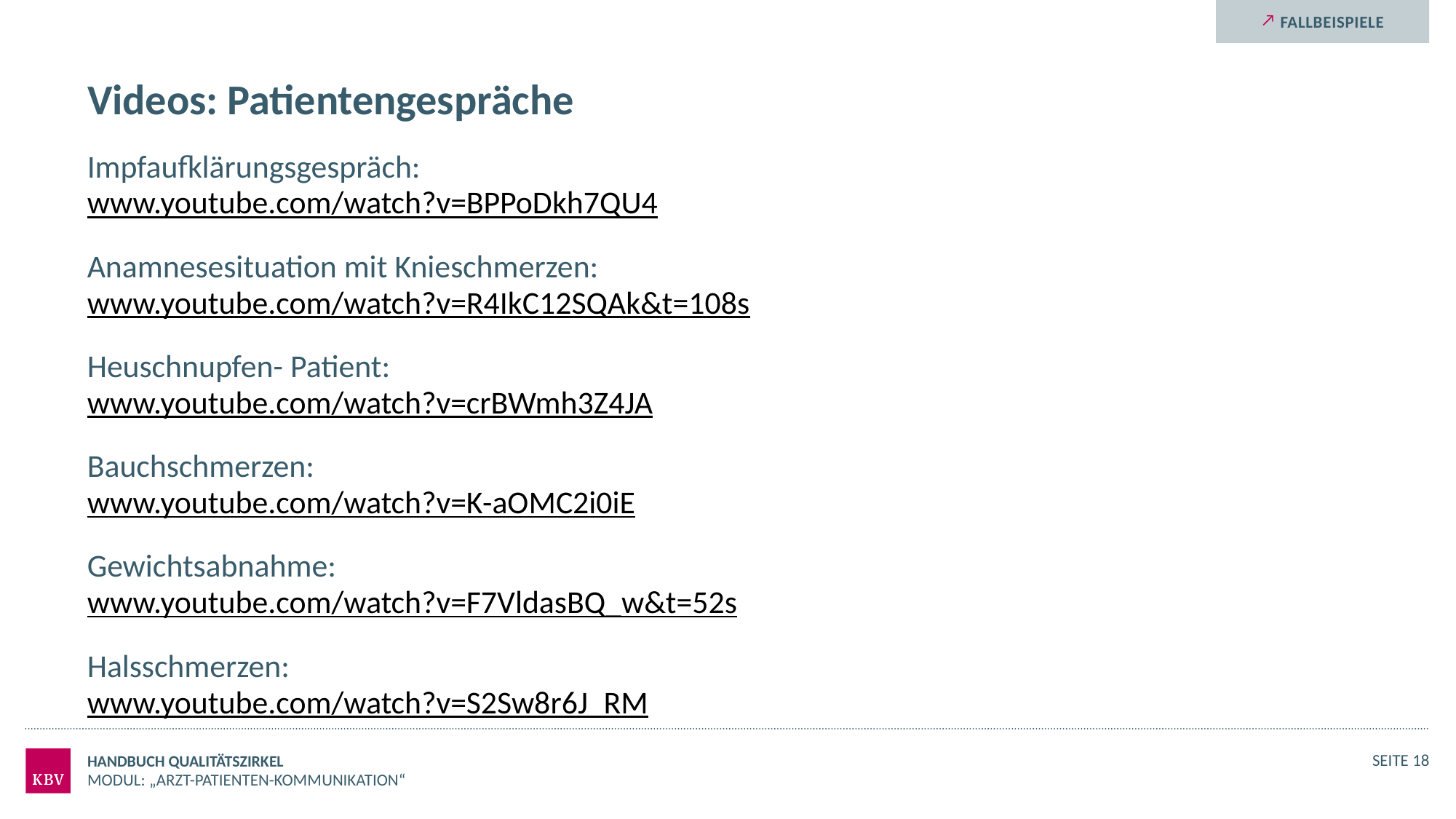

# Videos: Patientengespräche
Impfaufklärungsgespräch:
www.youtube.com/watch?v=BPPoDkh7QU4
Anamnesesituation mit Knieschmerzen:
www.youtube.com/watch?v=R4IkC12SQAk&t=108s
Heuschnupfen- Patient:
www.youtube.com/watch?v=crBWmh3Z4JA
Bauchschmerzen:
www.youtube.com/watch?v=K-aOMC2i0iE
Gewichtsabnahme:
www.youtube.com/watch?v=F7VldasBQ_w&t=52s
Halsschmerzen:
www.youtube.com/watch?v=S2Sw8r6J_RM
Handbuch Qualitätszirkel
Seite 18
Modul: „Arzt-Patienten-Kommunikation“